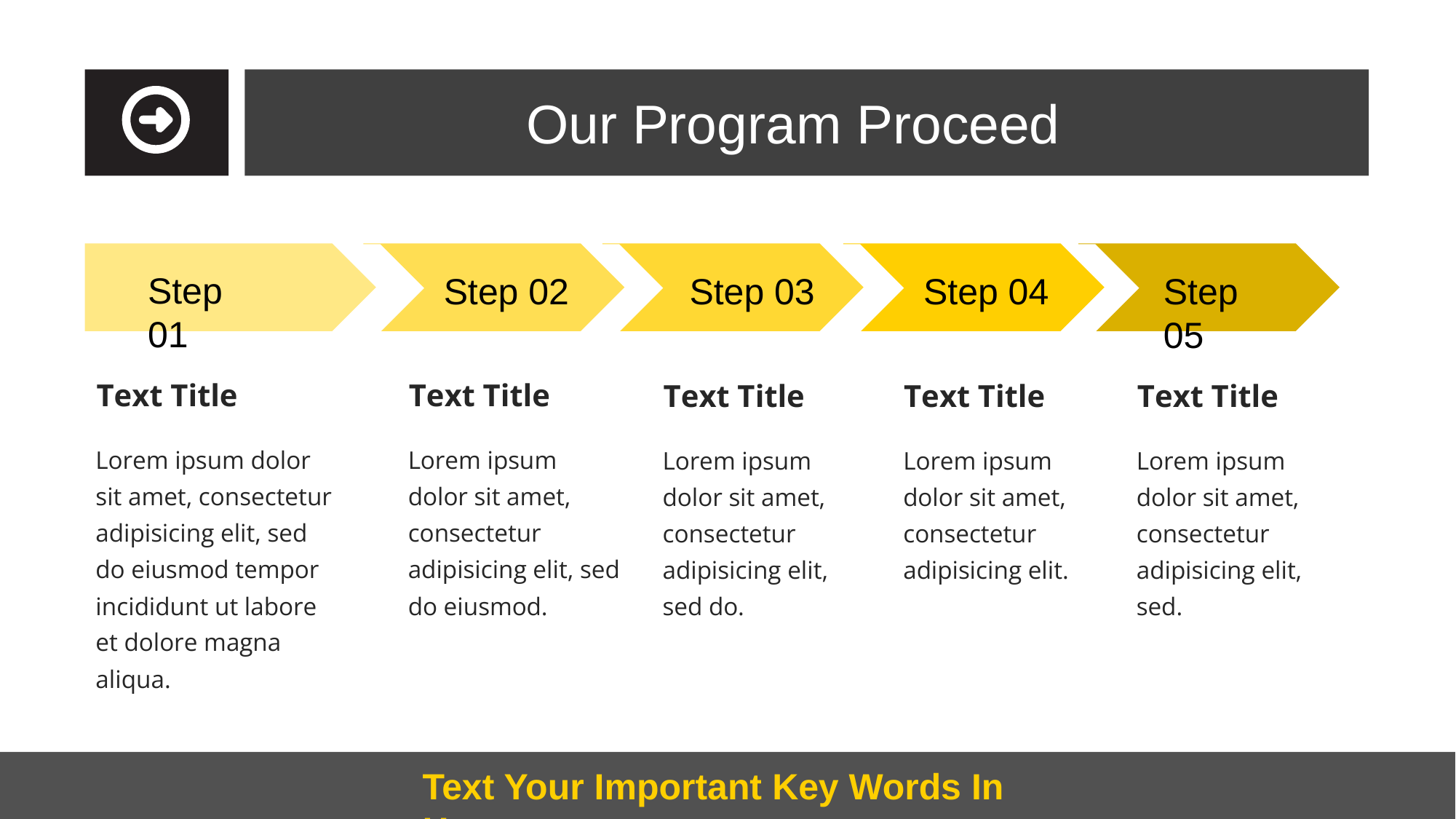

Our Program Proceed

Step 01
Step 02
Step 03
Step 04
Step 05
Text Title
Lorem ipsum dolor sit amet, consectetur adipisicing elit, sed do eiusmod tempor incididunt ut labore et dolore magna aliqua.
Text Title
Lorem ipsum dolor sit amet, consectetur adipisicing elit, sed do eiusmod.
Text Title
Lorem ipsum dolor sit amet, consectetur adipisicing elit, sed do.
Text Title
Lorem ipsum dolor sit amet, consectetur adipisicing elit.
Text Title
Lorem ipsum dolor sit amet, consectetur adipisicing elit, sed.

Text Your Important Key Words In Here